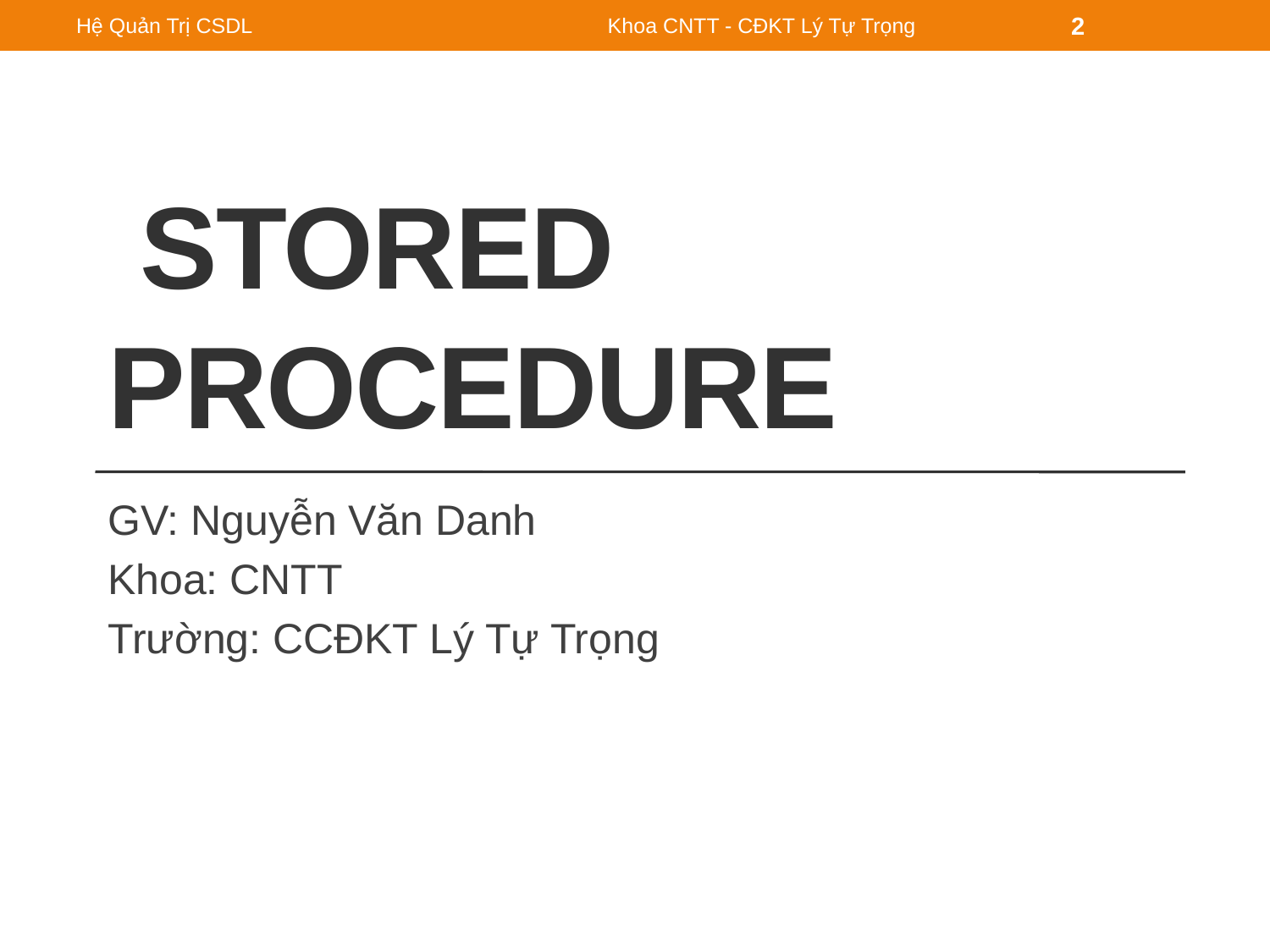

Hệ Quản Trị CSDL
Khoa CNTT - CĐKT Lý Tự Trọng
2
# STORED PROCEDURE
GV: Nguyễn Văn Danh
Khoa: CNTT
Trường: CCĐKT Lý Tự Trọng